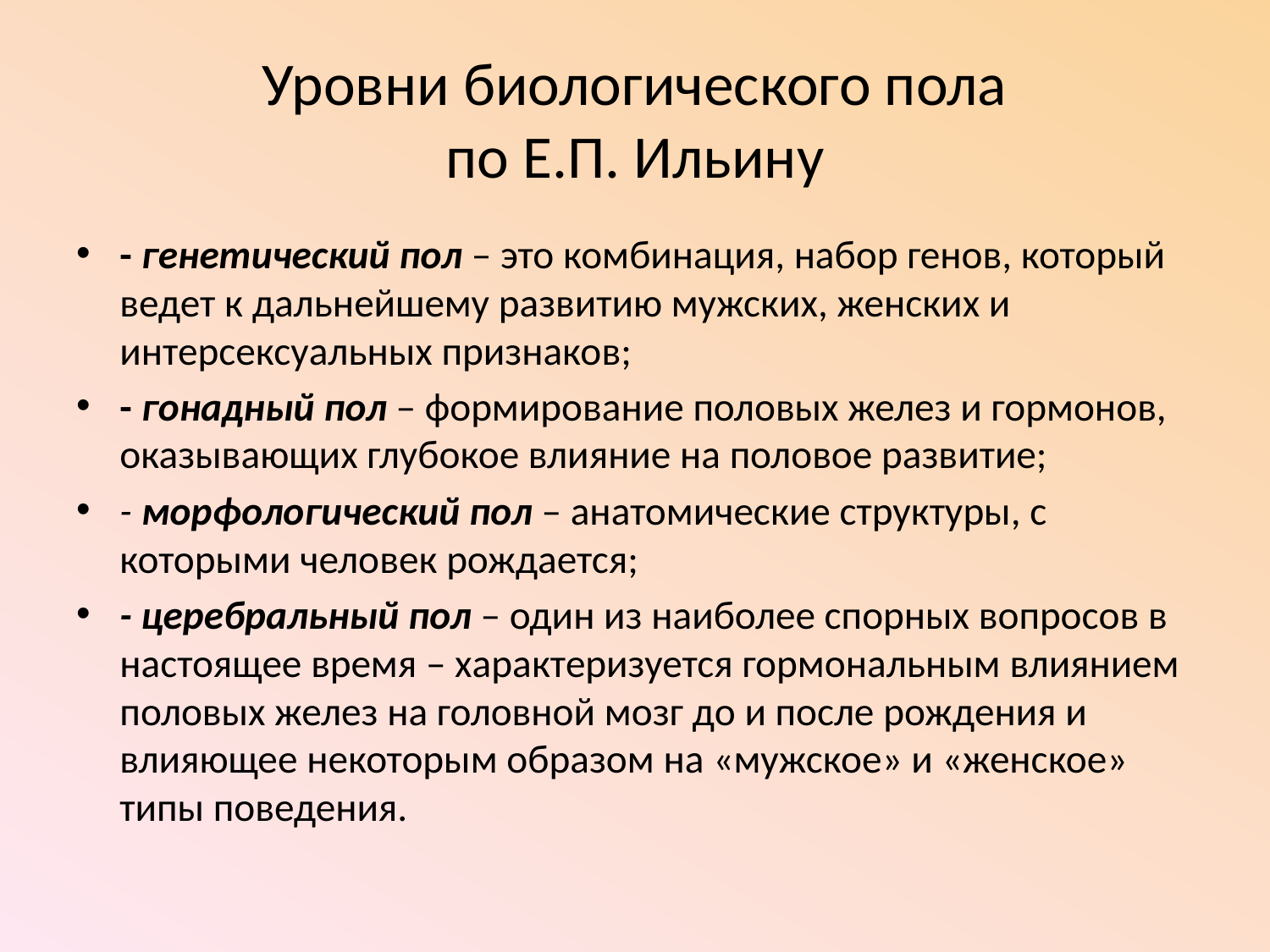

# Уровни биологического пола по Е.П. Ильину
- генетический пол – это комбинация, набор генов, который ведет к дальнейшему развитию мужских, женских и интерсексуальных признаков;
- гонадный пол – формирование половых желез и гормонов, оказывающих глубокое влияние на половое развитие;
- морфологический пол – анатомические структуры, с которыми человек рождается;
- церебральный пол – один из наиболее спорных вопросов в настоящее время – характеризуется гормональным влиянием половых желез на головной мозг до и после рождения и влияющее некоторым образом на «мужское» и «женское» типы поведения.